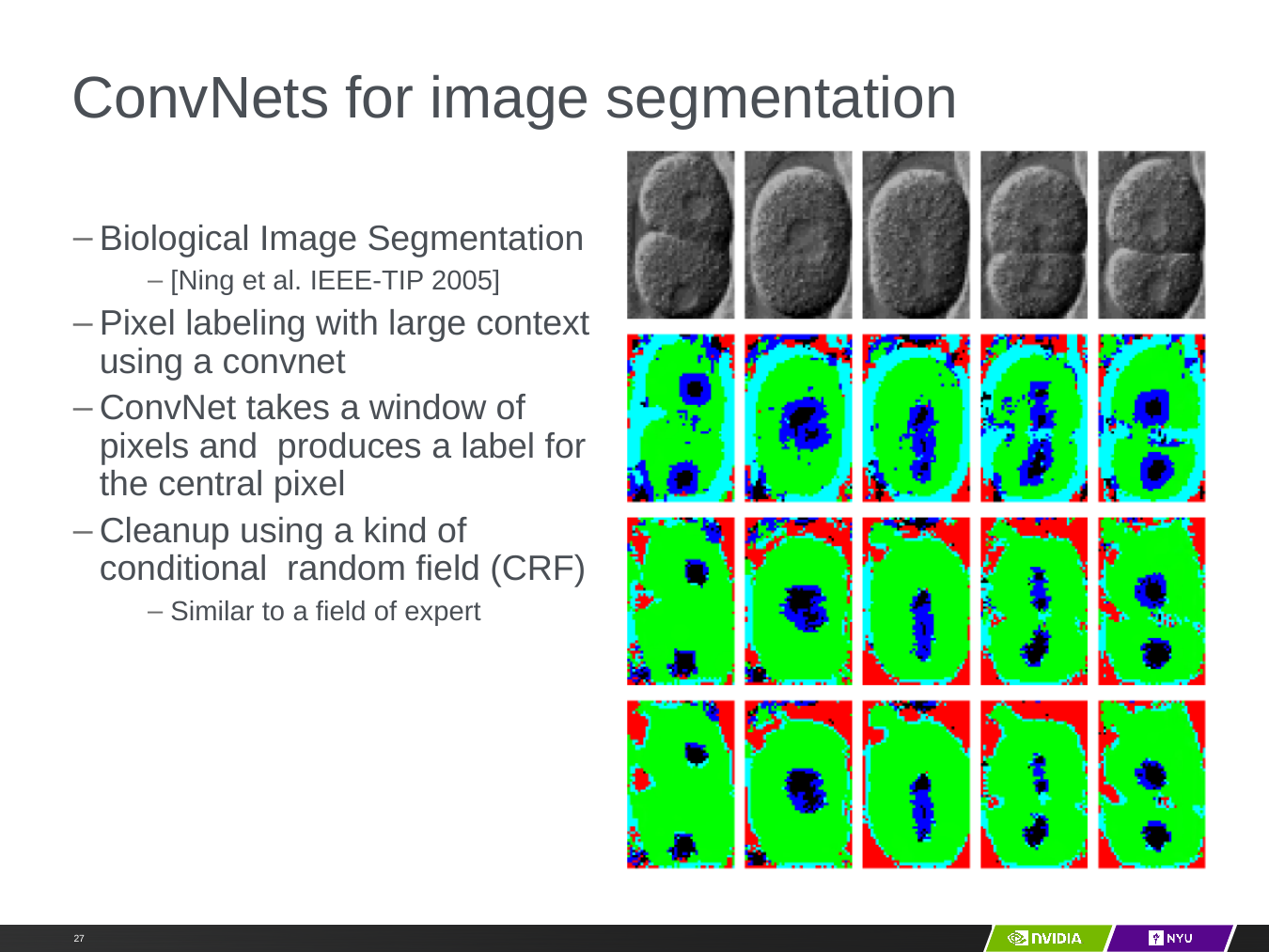

# ConvNets for image segmentation
Y LeCun

Biological Image Segmentation
[Ning et al. IEEE-TIP 2005]
Pixel labeling with large context  using a convnet
ConvNet takes a window of pixels and  produces a label for the central pixel
Cleanup using a kind of conditional  random field (CRF)
Similar to a field of expert